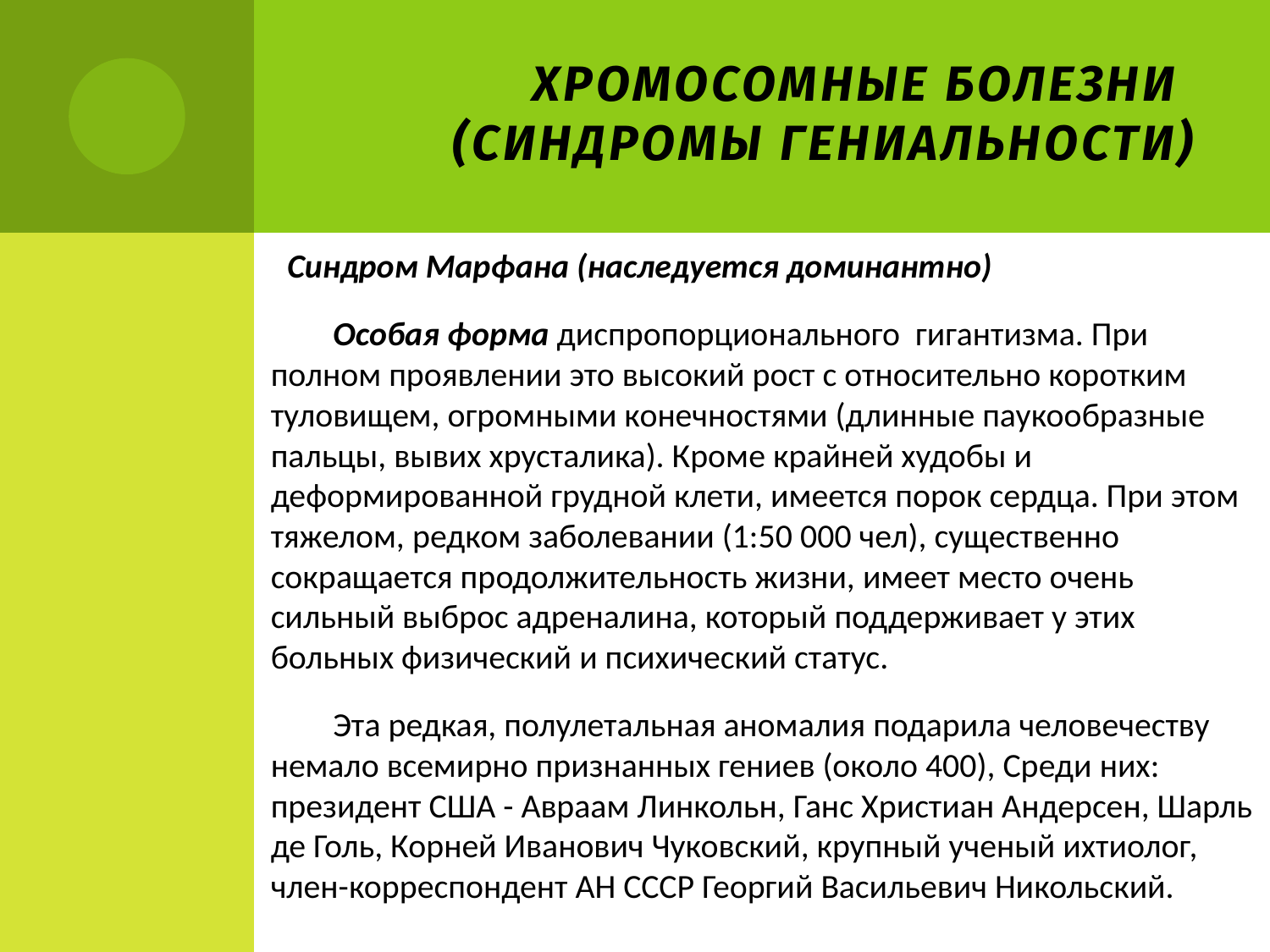

# Хромосомные болезни (синдромы гениальности)
          Синдром Марфана (наследуется доминантно)
                Особая форма диспропорционального  гигантизма. При полном проявлении это высокий рост с относительно коротким туловищем, огромными конечностями (длинные паукообразные пальцы, вывих хрусталика). Кроме крайней худобы и деформированной грудной клети, имеется порок сердца. При этом тяжелом, редком заболевании (1:50 000 чел), существенно сокращается продолжительность жизни, имеет место очень сильный выброс адреналина, который поддерживает у этих больных физический и психический статус.
                Эта редкая, полулетальная аномалия подарила человечеству немало всемирно признанных гениев (около 400), Среди них: президент США - Авраам Линкольн, Ганс Христиан Андерсен, Шарль де Голь, Корней Иванович Чуковский, крупный ученый ихтиолог, член-корреспондент АН СССР Георгий Васильевич Никольский.